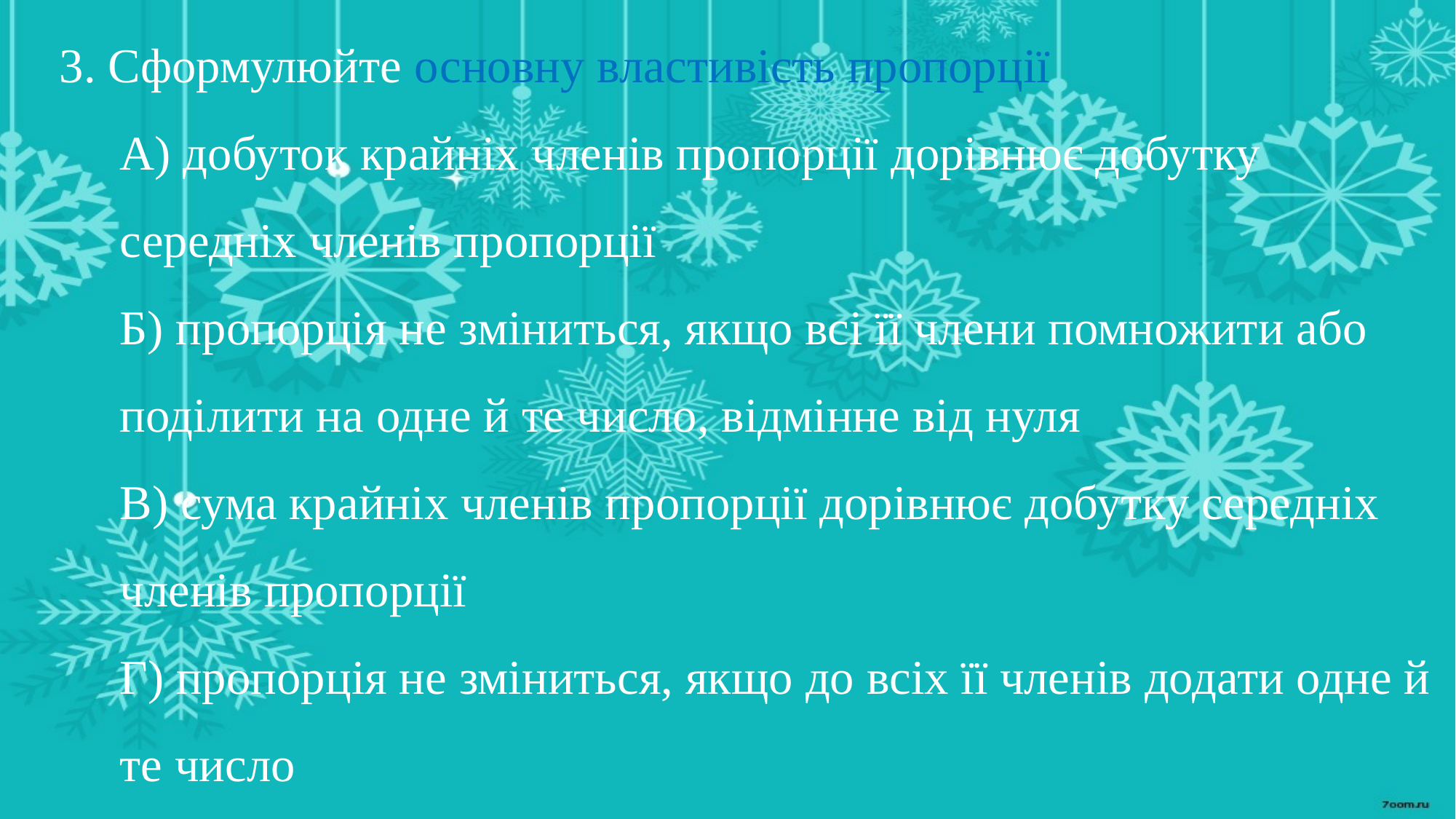

3. Сформулюйте основну властивість пропорції
А) добуток крайніх членів пропорції дорівнює добутку середніх членів пропорції
Б) пропорція не зміниться, якщо всі її члени помножити або поділити на одне й те число, відмінне від нуля
В) сума крайніх членів пропорції дорівнює добутку середніх членів пропорції
Г) пропорція не зміниться, якщо до всіх її членів додати одне й те число